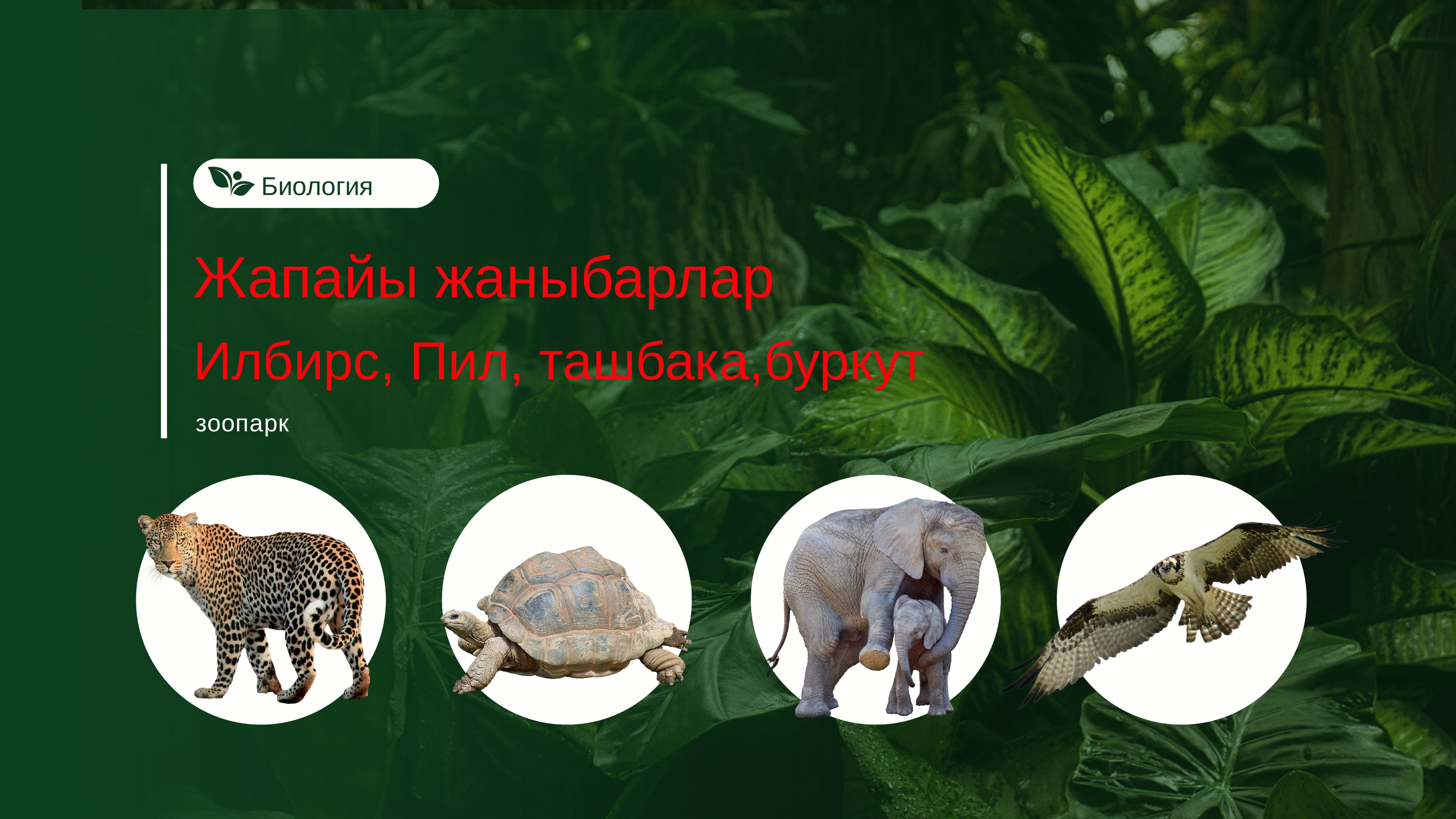

Биология

Жапайы жаныбарлар
Илбирс, Пил, ташбака,буркут
зоопарк